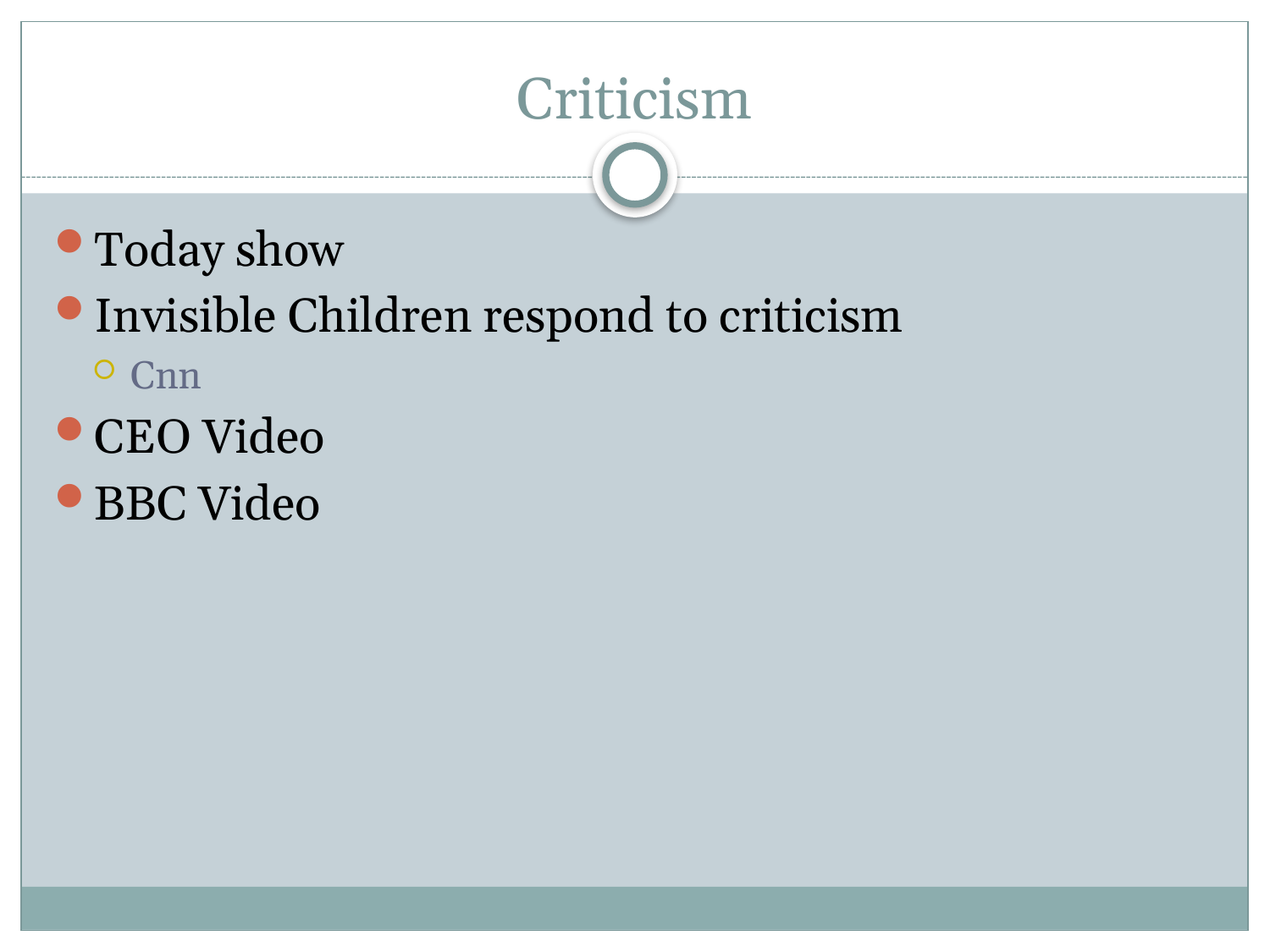

# Criticism
Today show
Invisible Children respond to criticism
Cnn
CEO Video
BBC Video